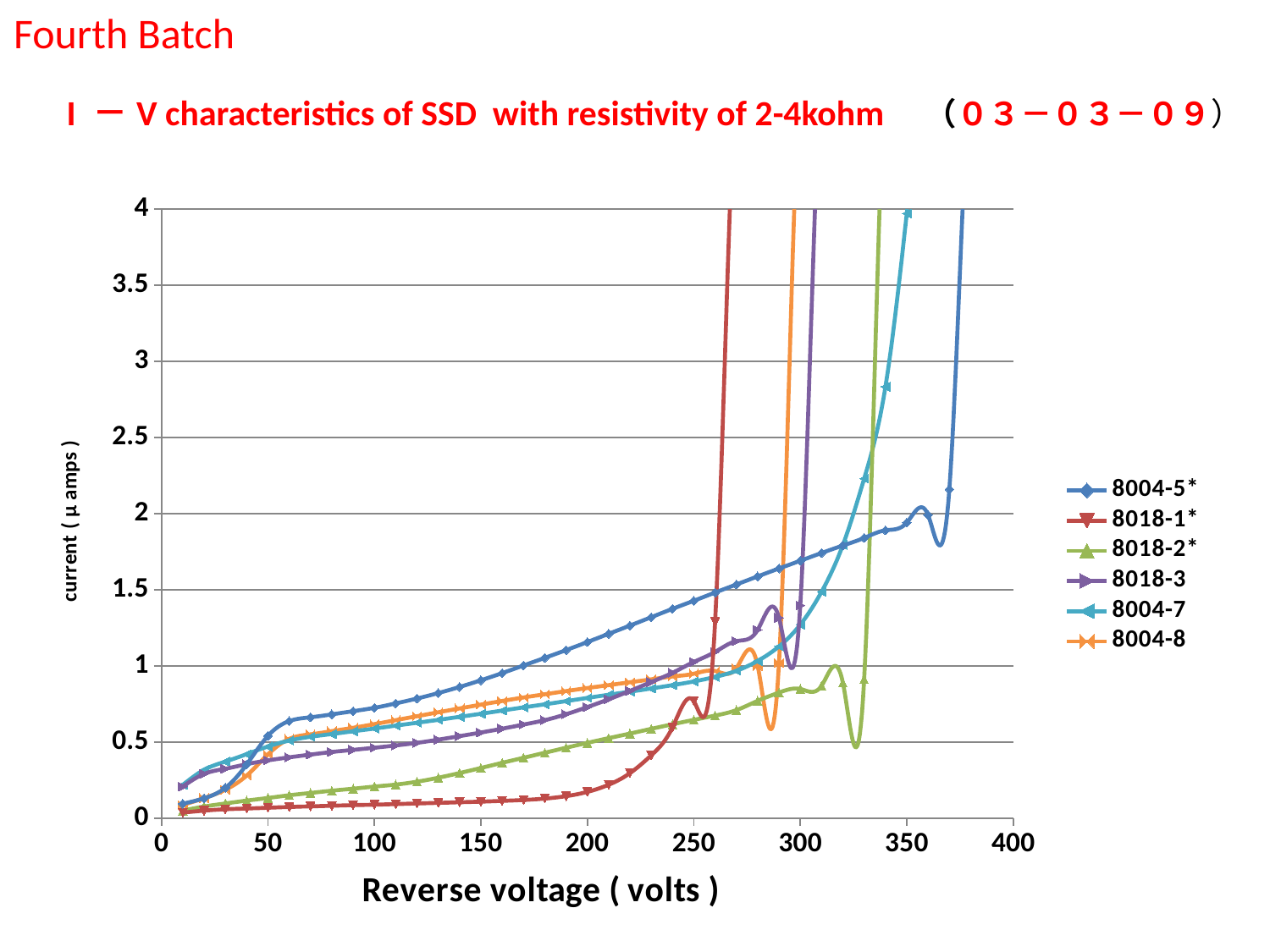

Fourth Batch
I －V characteristics of SSD  with resistivity of 2-4kohm　（０３－０３－０９）

### Chart

| Category |  |  |  |  |  |  |
|---|---|---|---|---|---|---|